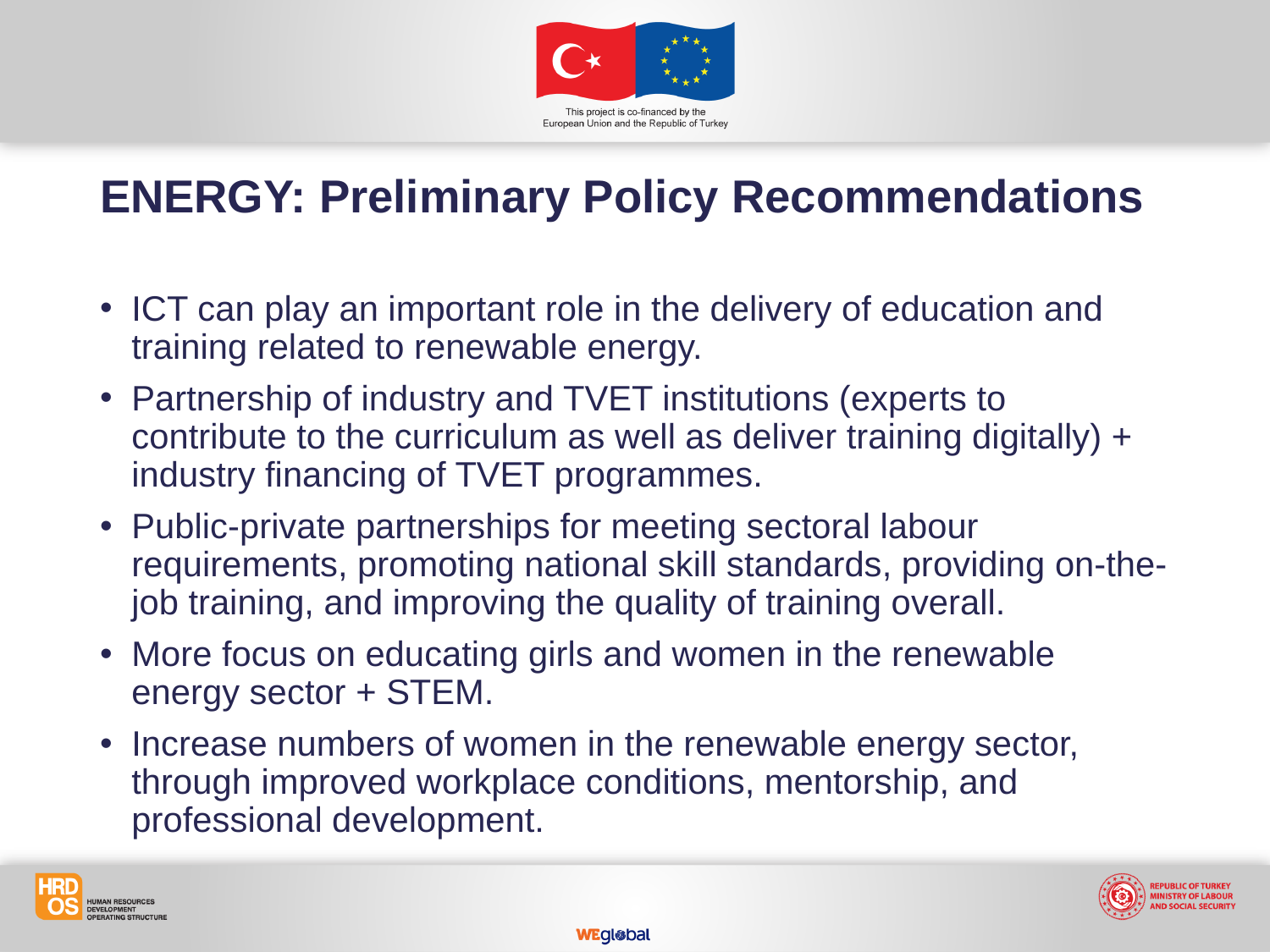

ENERGY: Preliminary Policy Recommendations

ICT can play an important role in the delivery of education and training related to renewable energy.
Partnership of industry and TVET institutions (experts to contribute to the curriculum as well as deliver training digitally) + industry financing of TVET programmes.
Public-private partnerships for meeting sectoral labour requirements, promoting national skill standards, providing on-the-job training, and improving the quality of training overall.
More focus on educating girls and women in the renewable energy sector + STEM.
Increase numbers of women in the renewable energy sector, through improved workplace conditions, mentorship, and professional development.